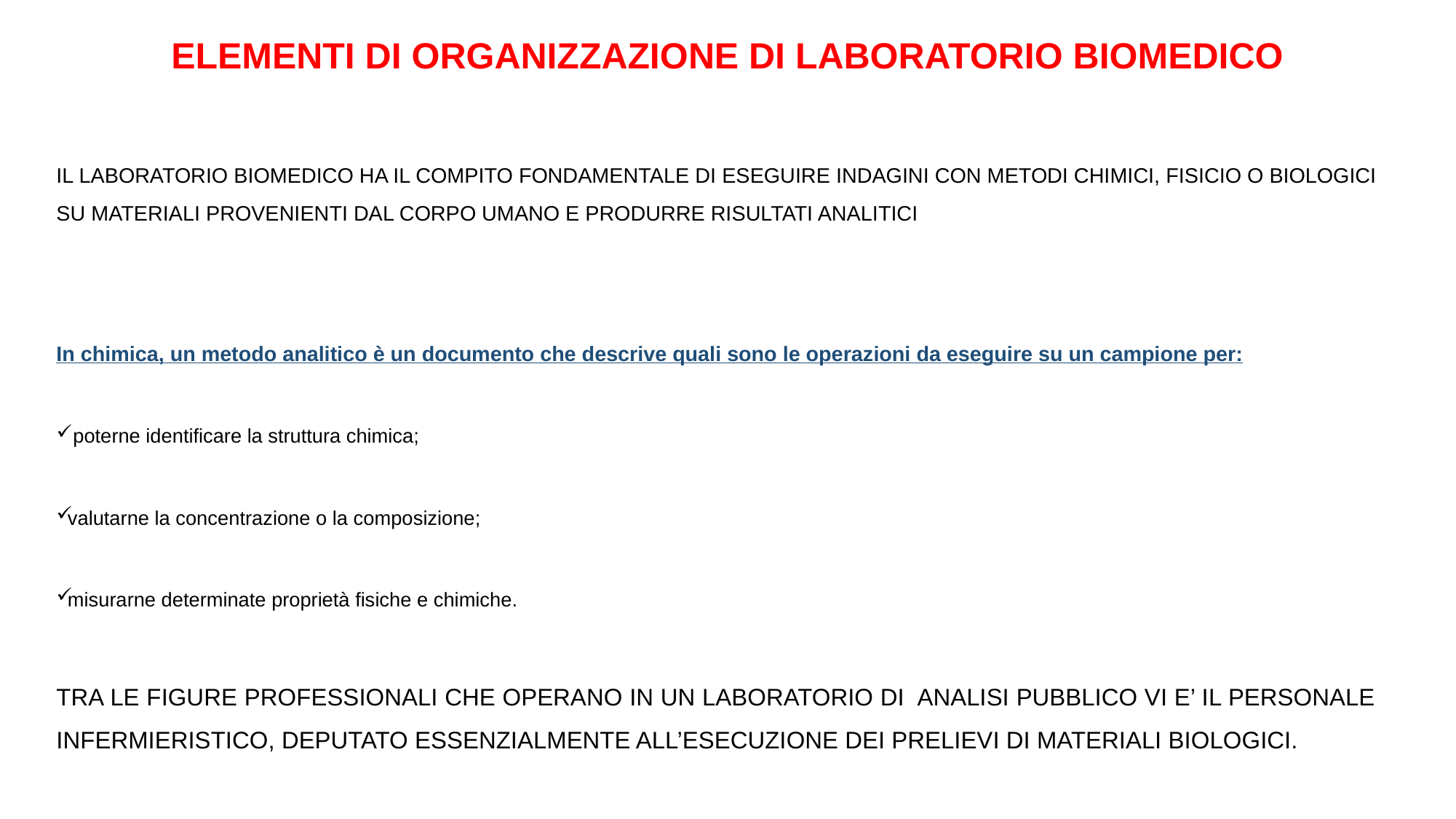

# ELEMENTI DI ORGANIZZAZIONE DI LABORATORIO BIOMEDICO

IL LABORATORIO BIOMEDICO HA IL COMPITO FONDAMENTALE DI ESEGUIRE INDAGINI CON METODI CHIMICI, FISICIO O BIOLOGICI SU MATERIALI PROVENIENTI DAL CORPO UMANO E PRODURRE RISULTATI ANALITICI

In chimica, un metodo analitico è un documento che descrive quali sono le operazioni da eseguire su un campione per:
 poterne identificare la struttura chimica;
valutarne la concentrazione o la composizione;
misurarne determinate proprietà fisiche e chimiche.

TRA LE FIGURE PROFESSIONALI CHE OPERANO IN UN LABORATORIO DI  ANALISI PUBBLICO VI E’ IL PERSONALE INFERMIERISTICO, DEPUTATO ESSENZIALMENTE ALL’ESECUZIONE DEI PRELIEVI DI MATERIALI BIOLOGICI.